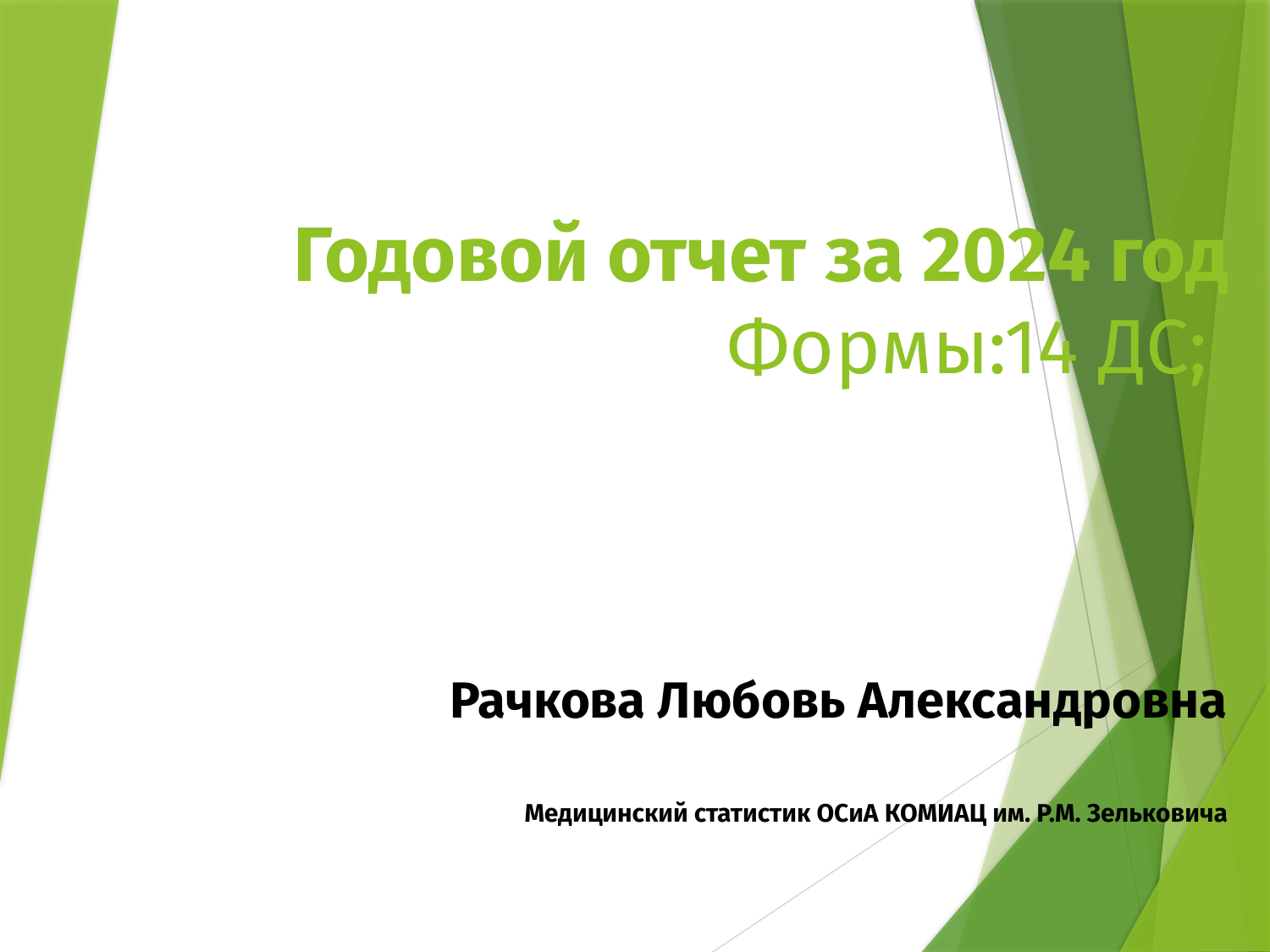

# Годовой отчет за 2024 год Формы:14 ДС;

Рачкова Любовь Александровна

Медицинский статистик ОСиА КОМИАЦ им. Р.М. Зельковича